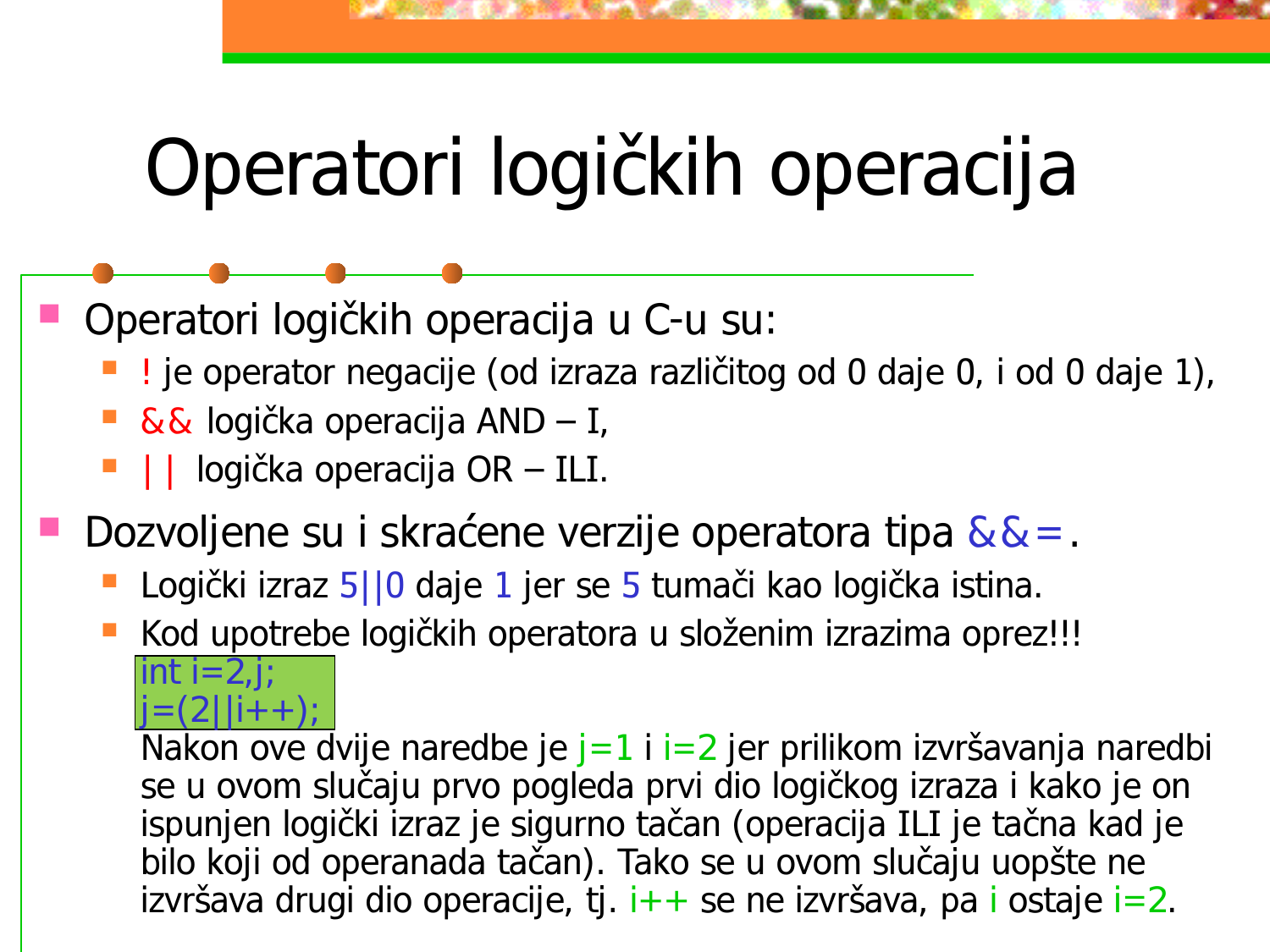

# Operatori logičkih operacija
Operatori logičkih operacija u C-u su:
! je operator negacije (od izraza različitog od 0 daje 0, i od 0 daje 1),
&& logička operacija AND – I,
|| logička operacija OR – ILI.
Dozvoljene su i skraćene verzije operatora tipa &&=.
Logički izraz 5||0 daje 1 jer se 5 tumači kao logička istina.
Kod upotrebe logičkih operatora u složenim izrazima oprez!!!
int i=2,j;
j=(2||i++);
Nakon ove dvije naredbe je j=1 i i=2 jer prilikom izvršavanja naredbi se u ovom slučaju prvo pogleda prvi dio logičkog izraza i kako je on ispunjen logički izraz je sigurno tačan (operacija ILI je tačna kad je bilo koji od operanada tačan). Tako se u ovom slučaju uopšte ne izvršava drugi dio operacije, tj. i++ se ne izvršava, pa i ostaje i=2.